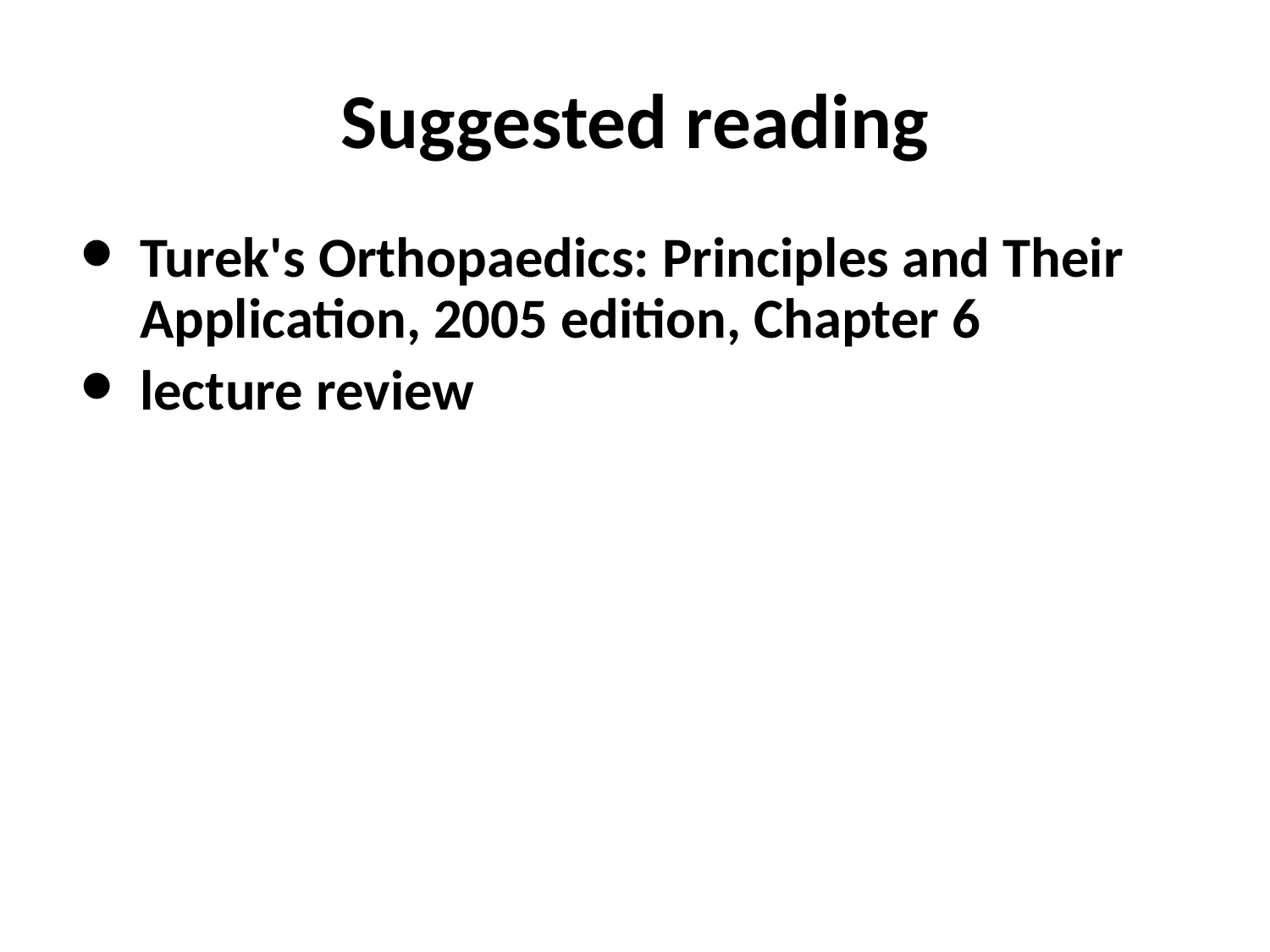

# Suggested reading
Turek's Orthopaedics: Principles and Their Application, 2005 edition, Chapter 6
lecture review